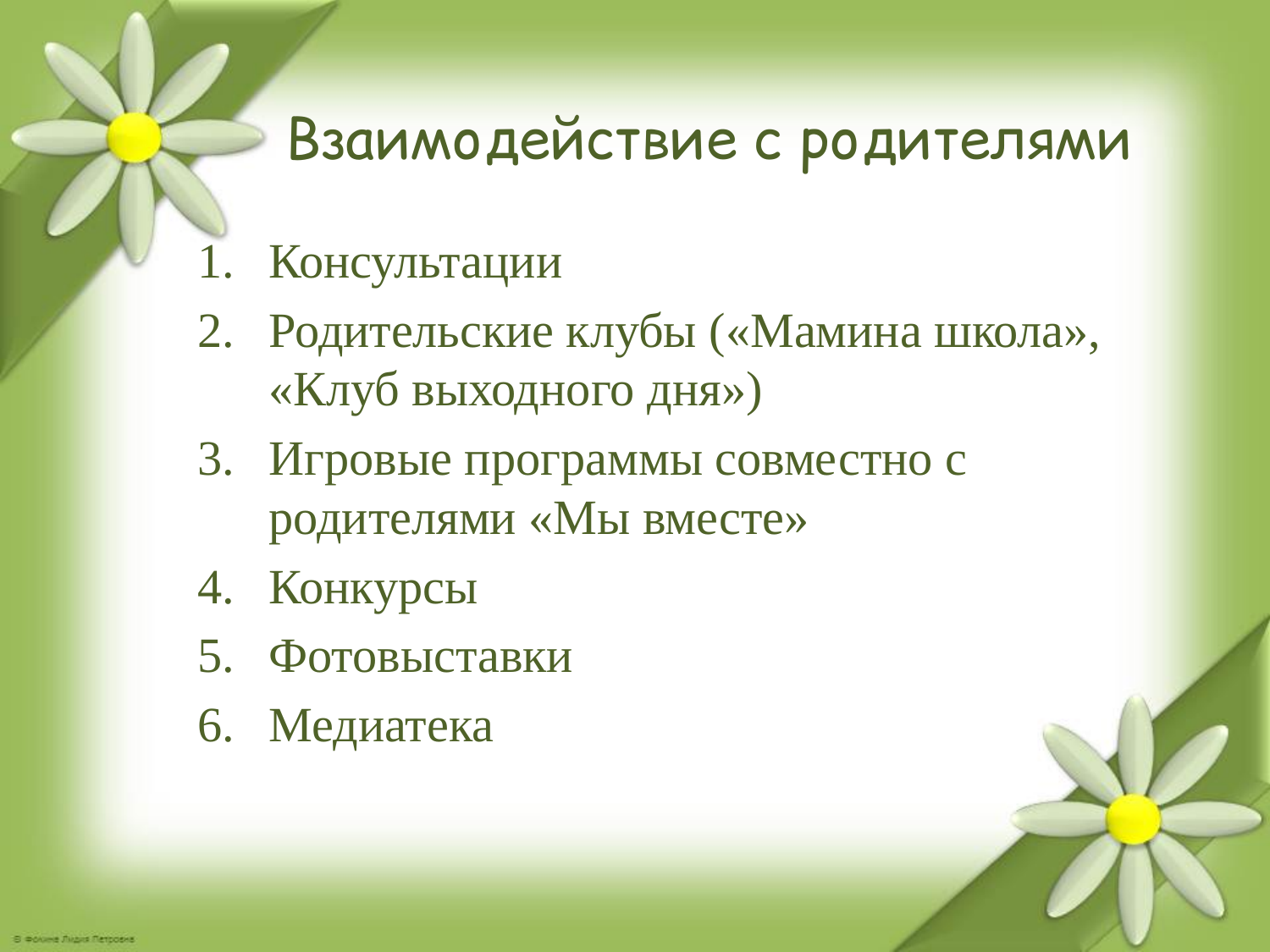

# Взаимодействие с родителями
Консультации
Родительские клубы («Мамина школа», «Клуб выходного дня»)
Игровые программы совместно с родителями «Мы вместе»
Конкурсы
Фотовыставки
Медиатека